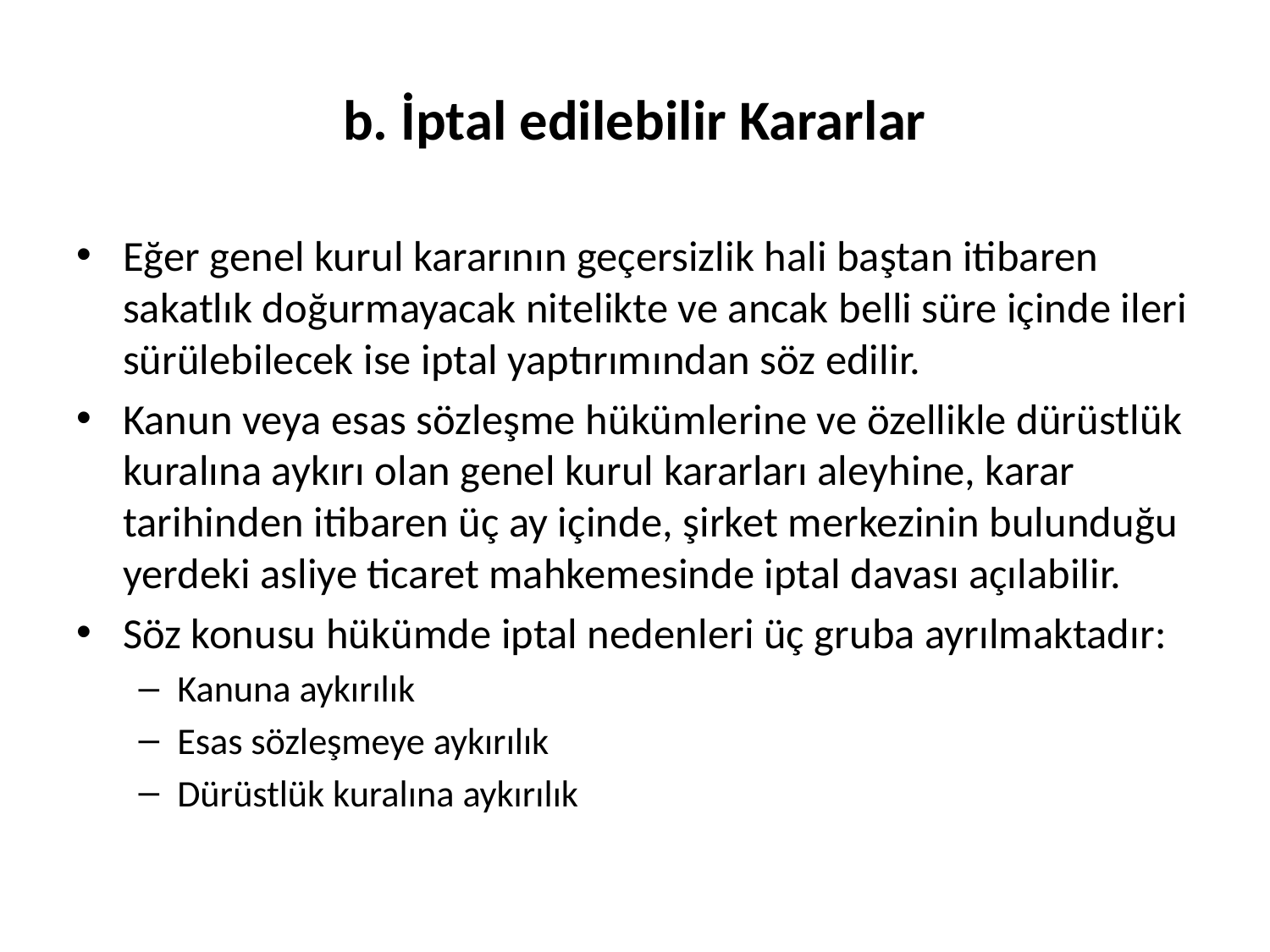

# b. İptal edilebilir Kararlar
Eğer genel kurul kararının geçersizlik hali baştan itibaren sakatlık doğurmayacak nitelikte ve ancak belli süre içinde ileri sürülebilecek ise iptal yaptırımından söz edilir.
Kanun veya esas sözleşme hükümlerine ve özellikle dürüstlük kuralına aykırı olan genel kurul kararları aleyhine, karar tarihinden itibaren üç ay içinde, şirket merkezinin bulunduğu yerdeki asliye ticaret mahkemesinde iptal davası açılabilir.
Söz konusu hükümde iptal nedenleri üç gruba ayrılmaktadır:
Kanuna aykırılık
Esas sözleşmeye aykırılık
Dürüstlük kuralına aykırılık